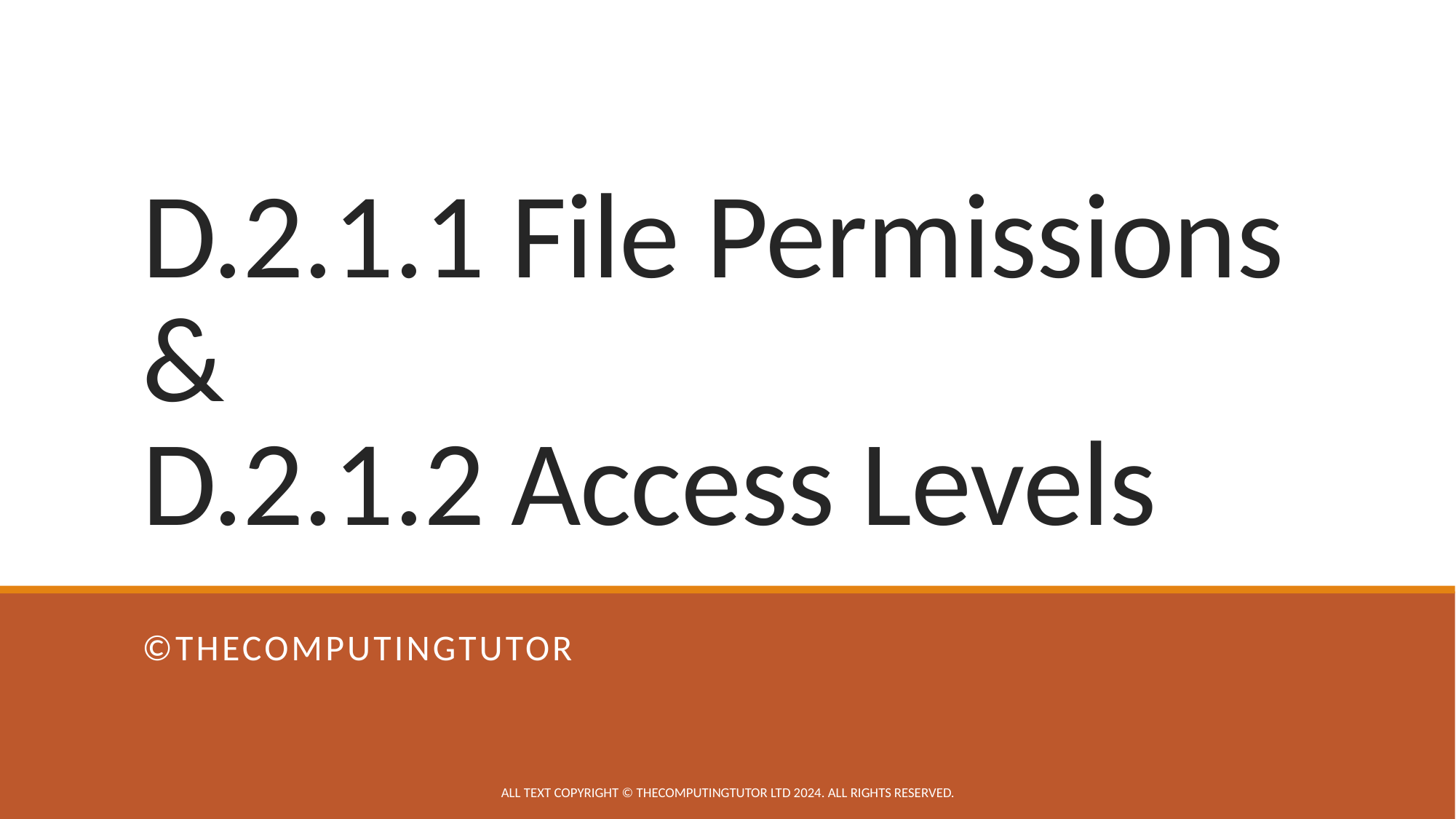

# D.2.1.1 File Permissions & D.2.1.2 Access Levels

©TheComputingTutor

All text copyright © TheComputingTutor Ltd 2024. All rights Reserved.